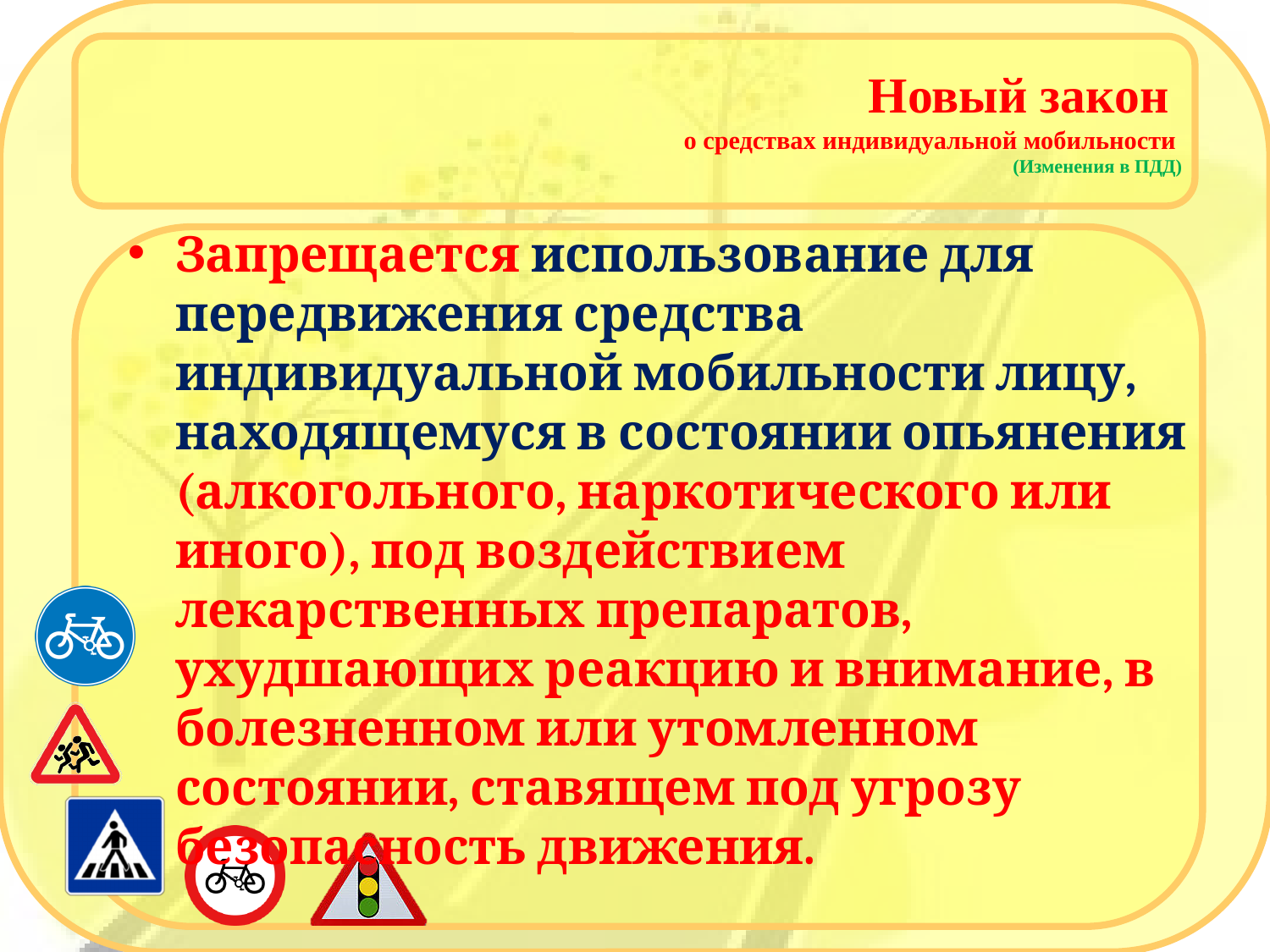

# Новый закон о средствах индивидуальной мобильности (Изменения в ПДД)
Запрещается использование для передвижения средства индивидуальной мобильности лицу, находящемуся в состоянии опьянения (алкогольного, наркотического или иного), под воздействием лекарственных препаратов, ухудшающих реакцию и внимание, в болезненном или утомленном состоянии, ставящем под угрозу безопасность движения.